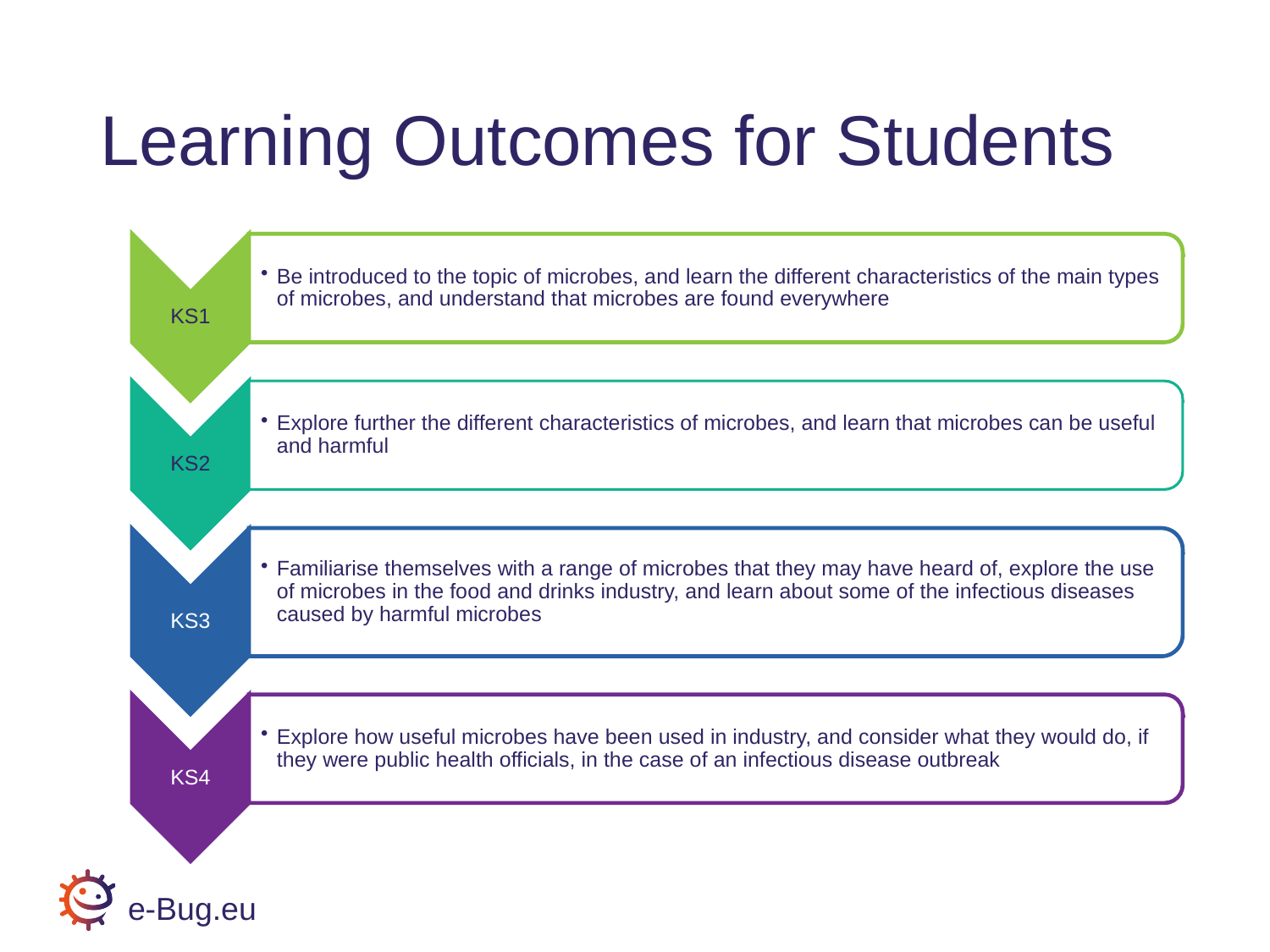

# Learning Outcomes for Students
KS1
Be introduced to the topic of microbes, and learn the different characteristics of the main types of microbes, and understand that microbes are found everywhere
KS2
Explore further the different characteristics of microbes, and learn that microbes can be useful and harmful
KS3
Familiarise themselves with a range of microbes that they may have heard of, explore the use of microbes in the food and drinks industry, and learn about some of the infectious diseases caused by harmful microbes
KS4
Explore how useful microbes have been used in industry, and consider what they would do, if they were public health officials, in the case of an infectious disease outbreak
e-Bug.eu